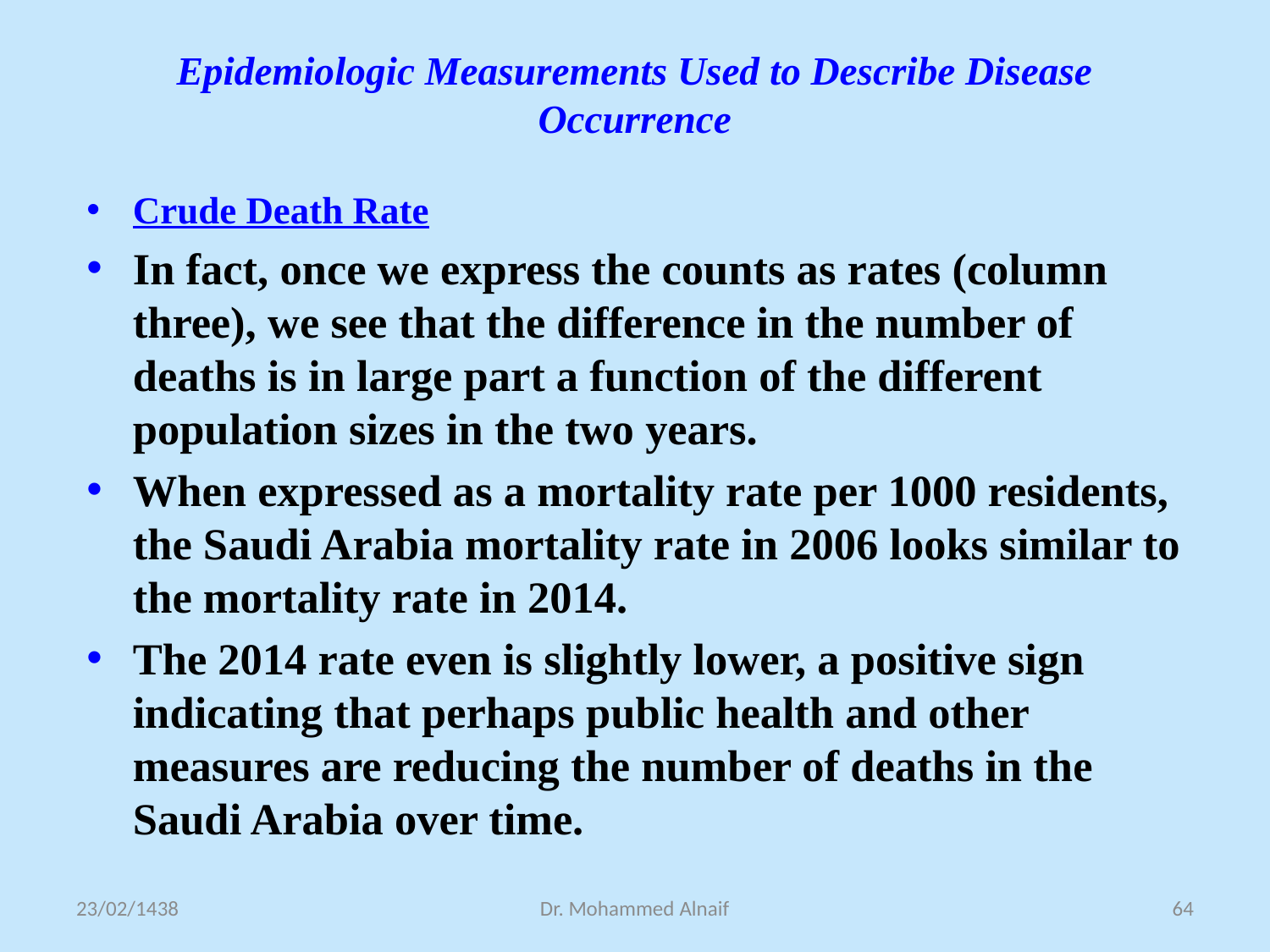

# Epidemiologic Measurements Used to Describe Disease Occurrence
Crude Death Rate
In fact, once we express the counts as rates (column three), we see that the difference in the number of deaths is in large part a function of the different population sizes in the two years.
When expressed as a mortality rate per 1000 residents, the Saudi Arabia mortality rate in 2006 looks similar to the mortality rate in 2014.
The 2014 rate even is slightly lower, a positive sign indicating that perhaps public health and other measures are reducing the number of deaths in the Saudi Arabia over time.
23/02/1438
Dr. Mohammed Alnaif
64